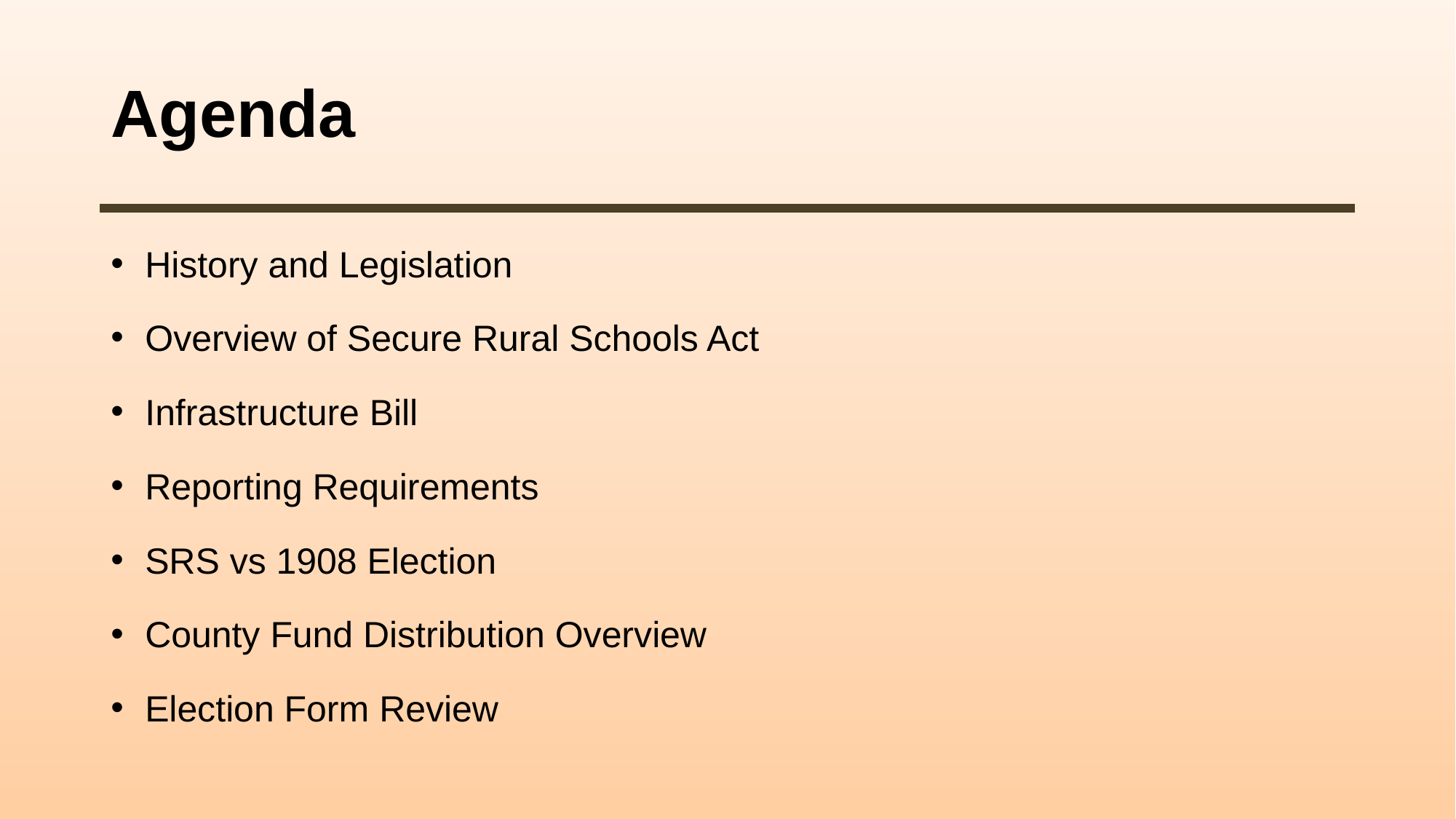

# Agenda
History and Legislation
Overview of Secure Rural Schools Act
Infrastructure Bill
Reporting Requirements
SRS vs 1908 Election
County Fund Distribution Overview
Election Form Review